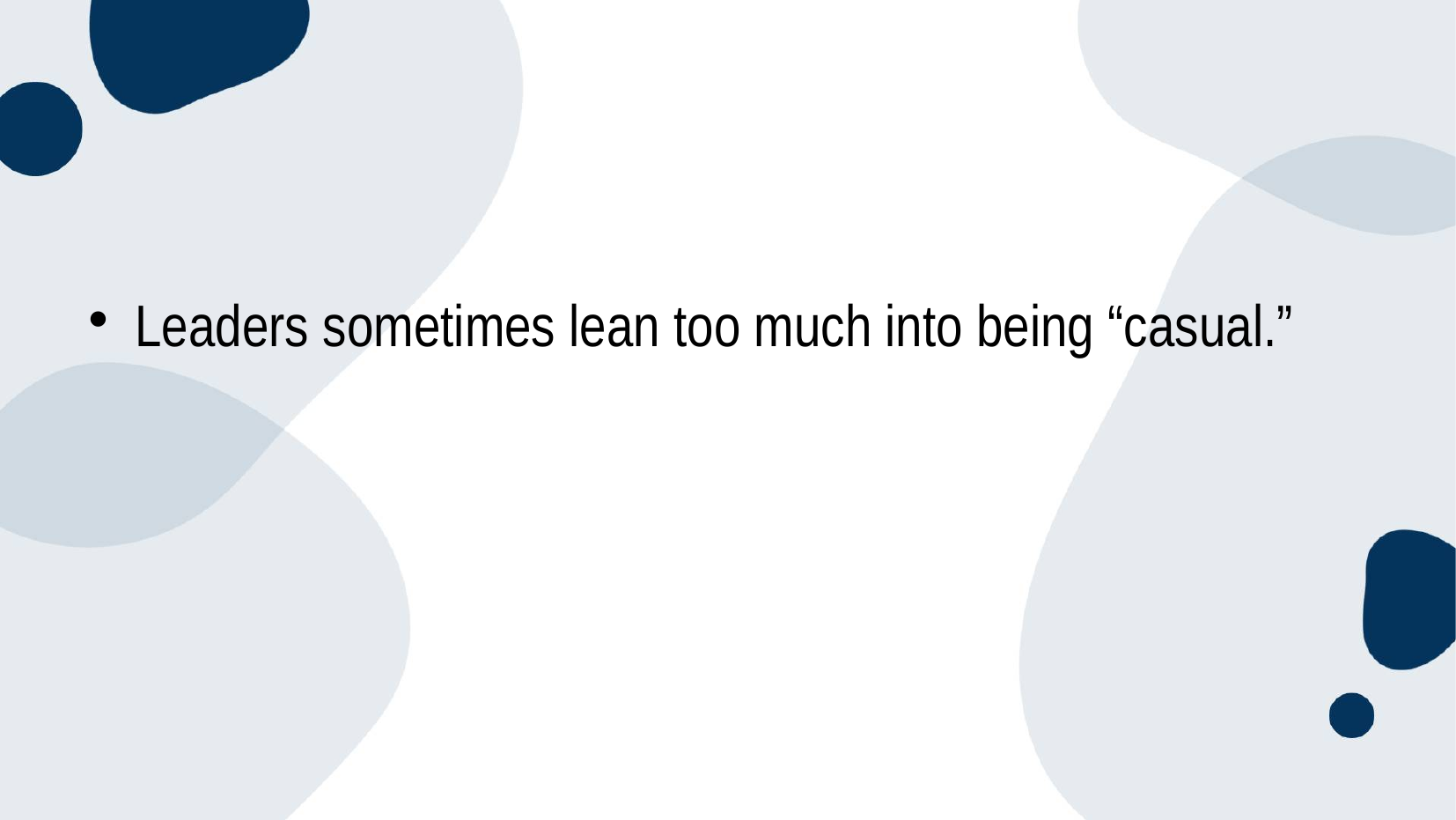

#
Leaders sometimes lean too much into being “casual.”